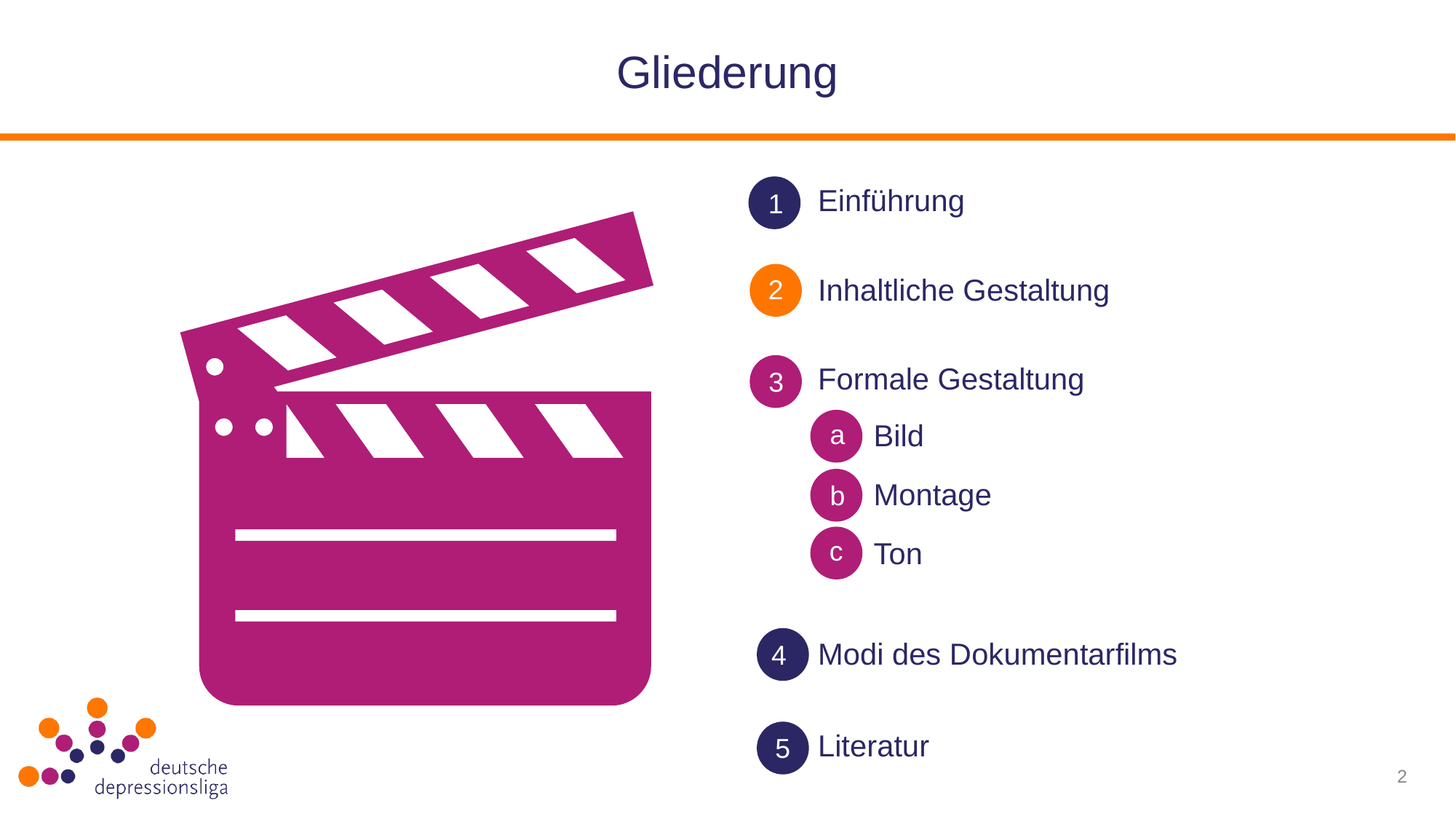

# Gliederung

1
      Einführung

2
      Inhaltliche Gestaltung

3
      Formale Gestaltung

a
Bild

b
Montage

c
Ton

4
      Modi des Dokumentarfilms

5
      Literatur
2